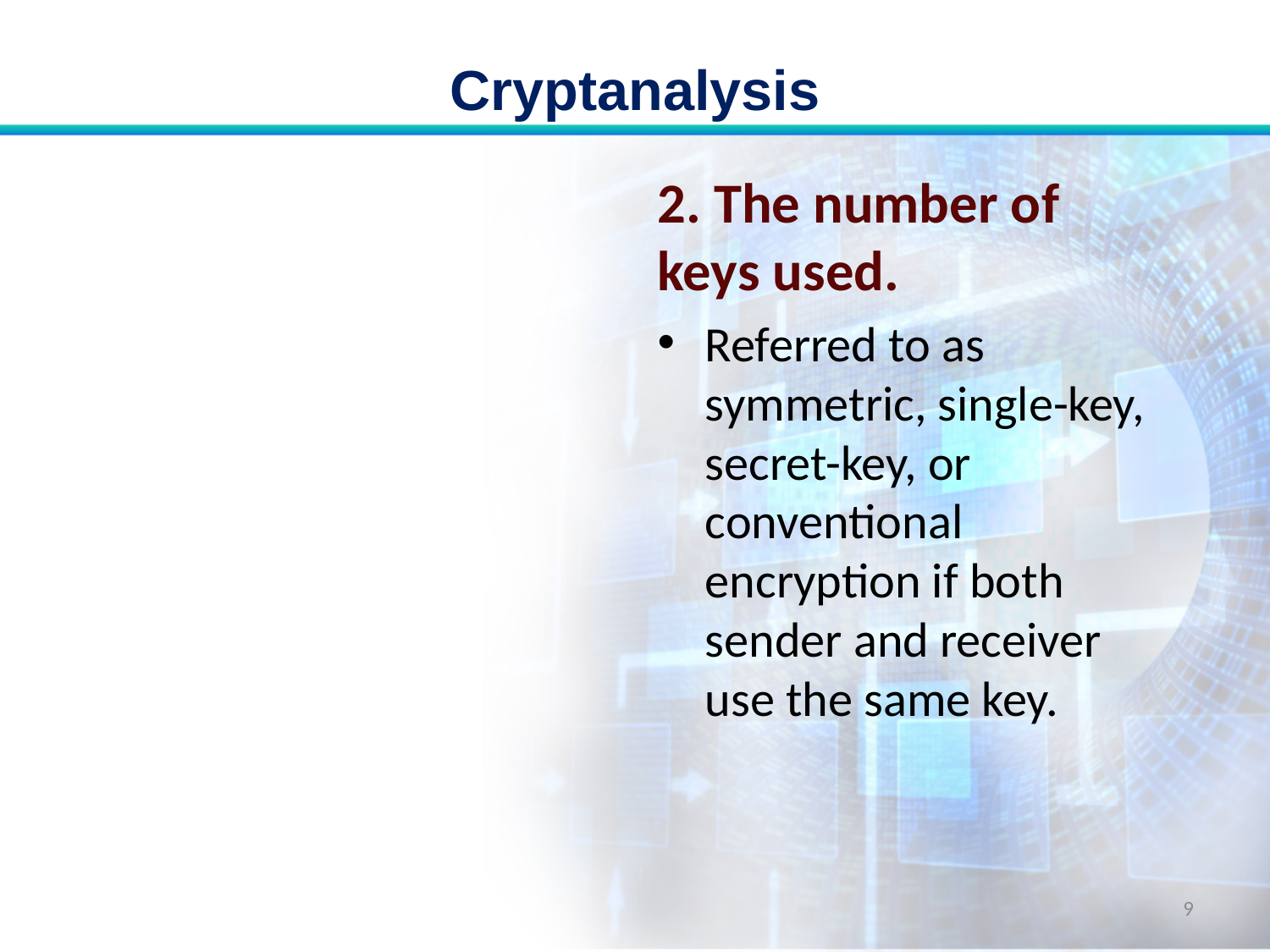

# Cryptanalysis
2. The number of keys used.
Referred to as symmetric, single-key, secret-key, or conventional encryption if both sender and receiver use the same key.

9